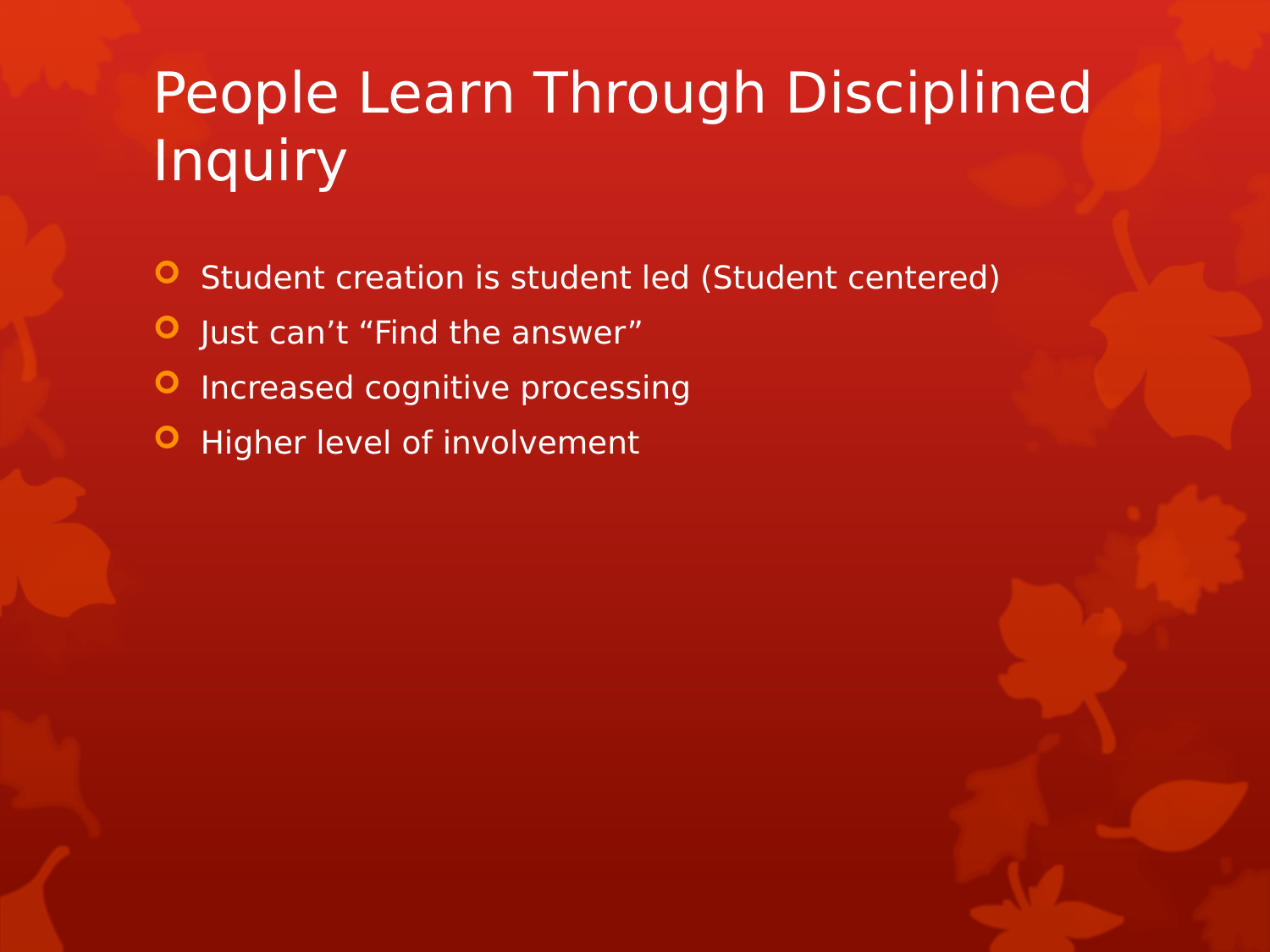

# People Learn Through Disciplined Inquiry
Student creation is student led (Student centered)
Just can’t “Find the answer”
Increased cognitive processing
Higher level of involvement